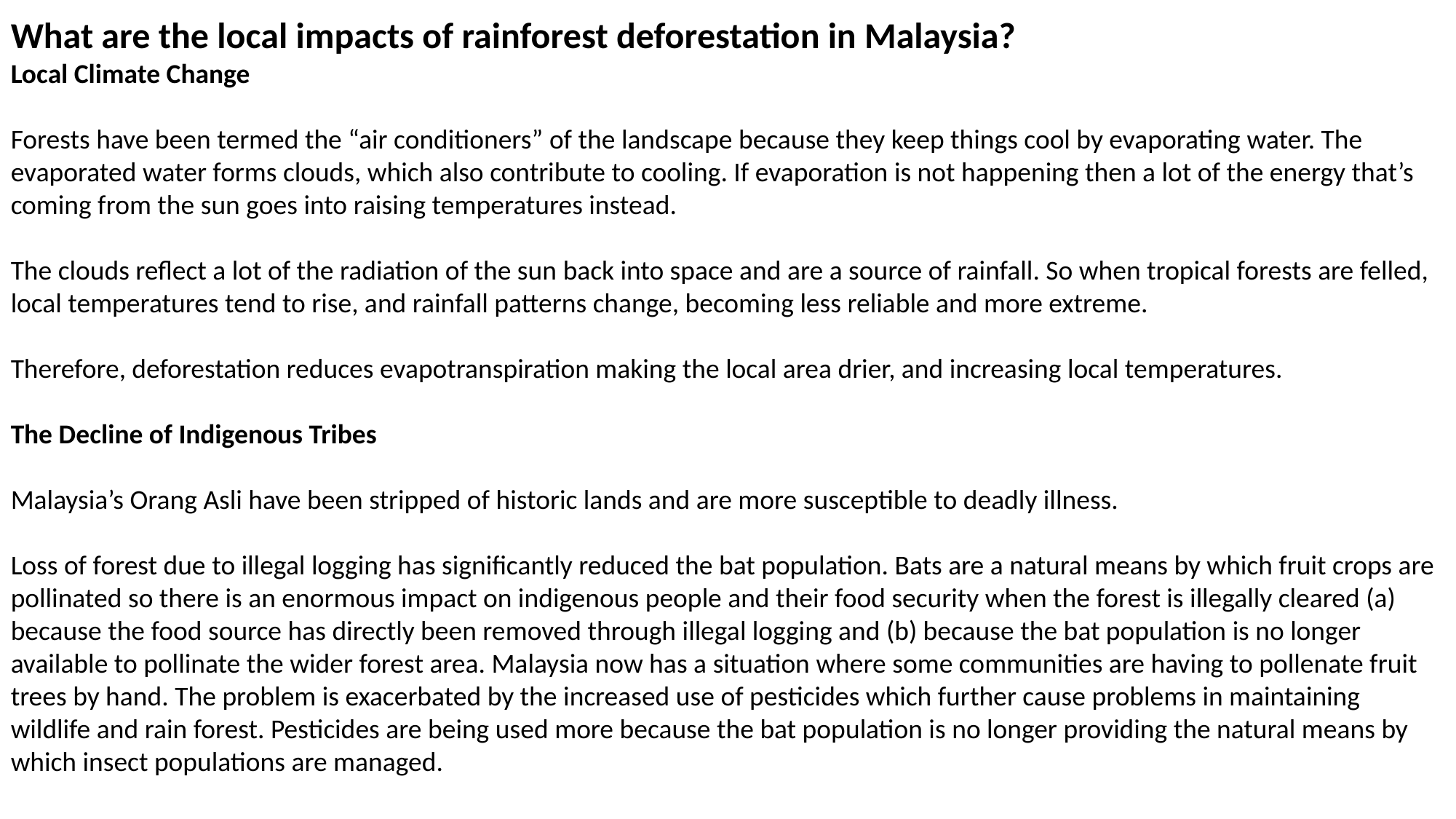

What are the local impacts of rainforest deforestation in Malaysia?
Local Climate Change

Forests have been termed the “air conditioners” of the landscape because they keep things cool by evaporating water. The evaporated water forms clouds, which also contribute to cooling. If evaporation is not happening then a lot of the energy that’s coming from the sun goes into raising temperatures instead.

The clouds reflect a lot of the radiation of the sun back into space and are a source of rainfall. So when tropical forests are felled, local temperatures tend to rise, and rainfall patterns change, becoming less reliable and more extreme.

Therefore, deforestation reduces evapotranspiration making the local area drier, and increasing local temperatures.

The Decline of Indigenous Tribes

Malaysia’s Orang Asli have been stripped of historic lands and are more susceptible to deadly illness.

Loss of forest due to illegal logging has significantly reduced the bat population. Bats are a natural means by which fruit crops are pollinated so there is an enormous impact on indigenous people and their food security when the forest is illegally cleared (a) because the food source has directly been removed through illegal logging and (b) because the bat population is no longer available to pollinate the wider forest area. Malaysia now has a situation where some communities are having to pollenate fruit trees by hand. The problem is exacerbated by the increased use of pesticides which further cause problems in maintaining wildlife and rain forest. Pesticides are being used more because the bat population is no longer providing the natural means by which insect populations are managed.